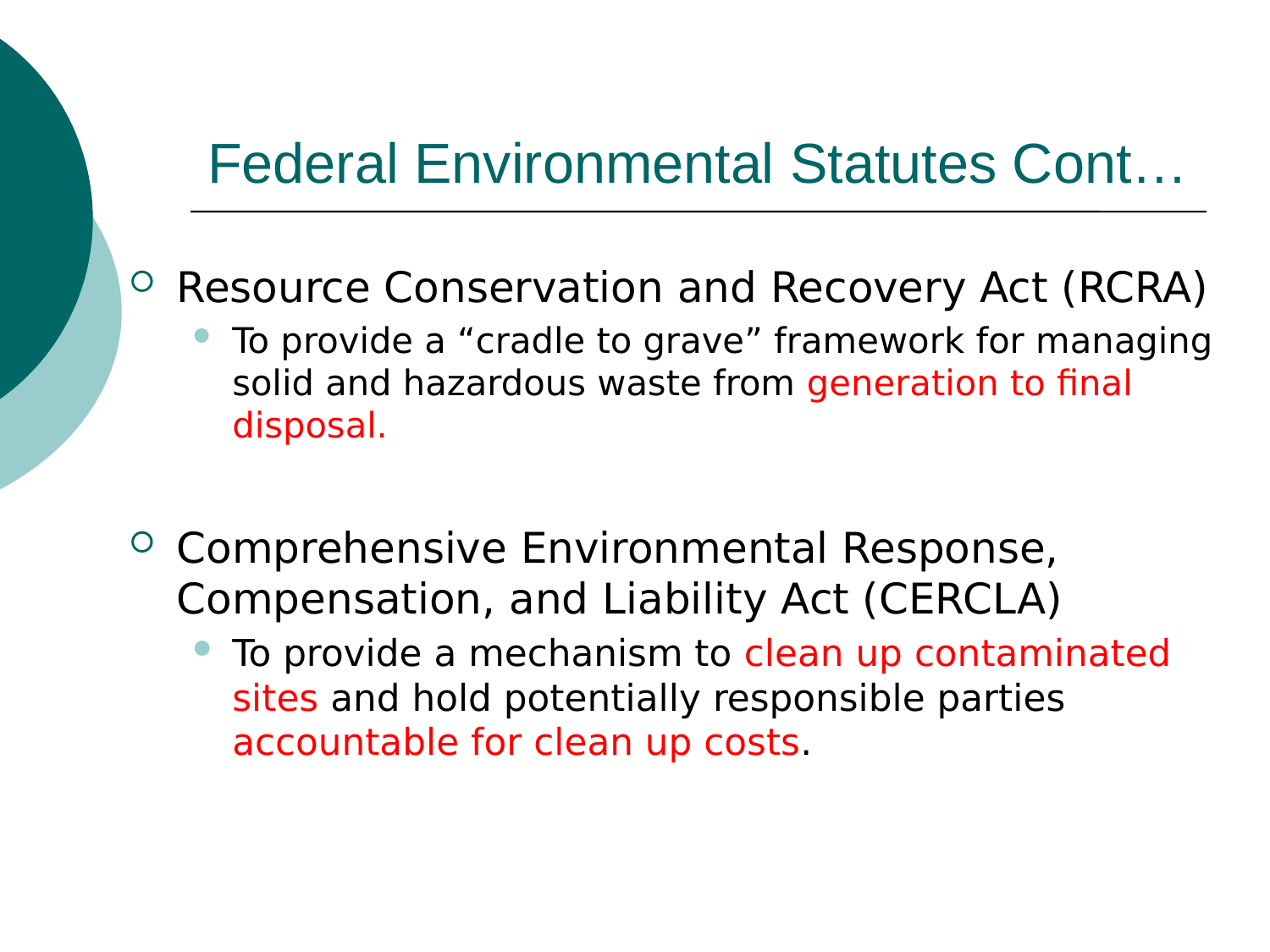

# Federal Environmental Statutes Cont…
Resource Conservation and Recovery Act (RCRA)
To provide a “cradle to grave” framework for managing solid and hazardous waste from generation to final disposal.

Comprehensive Environmental Response, Compensation, and Liability Act (CERCLA)
To provide a mechanism to clean up contaminated sites and hold potentially responsible parties accountable for clean up costs.